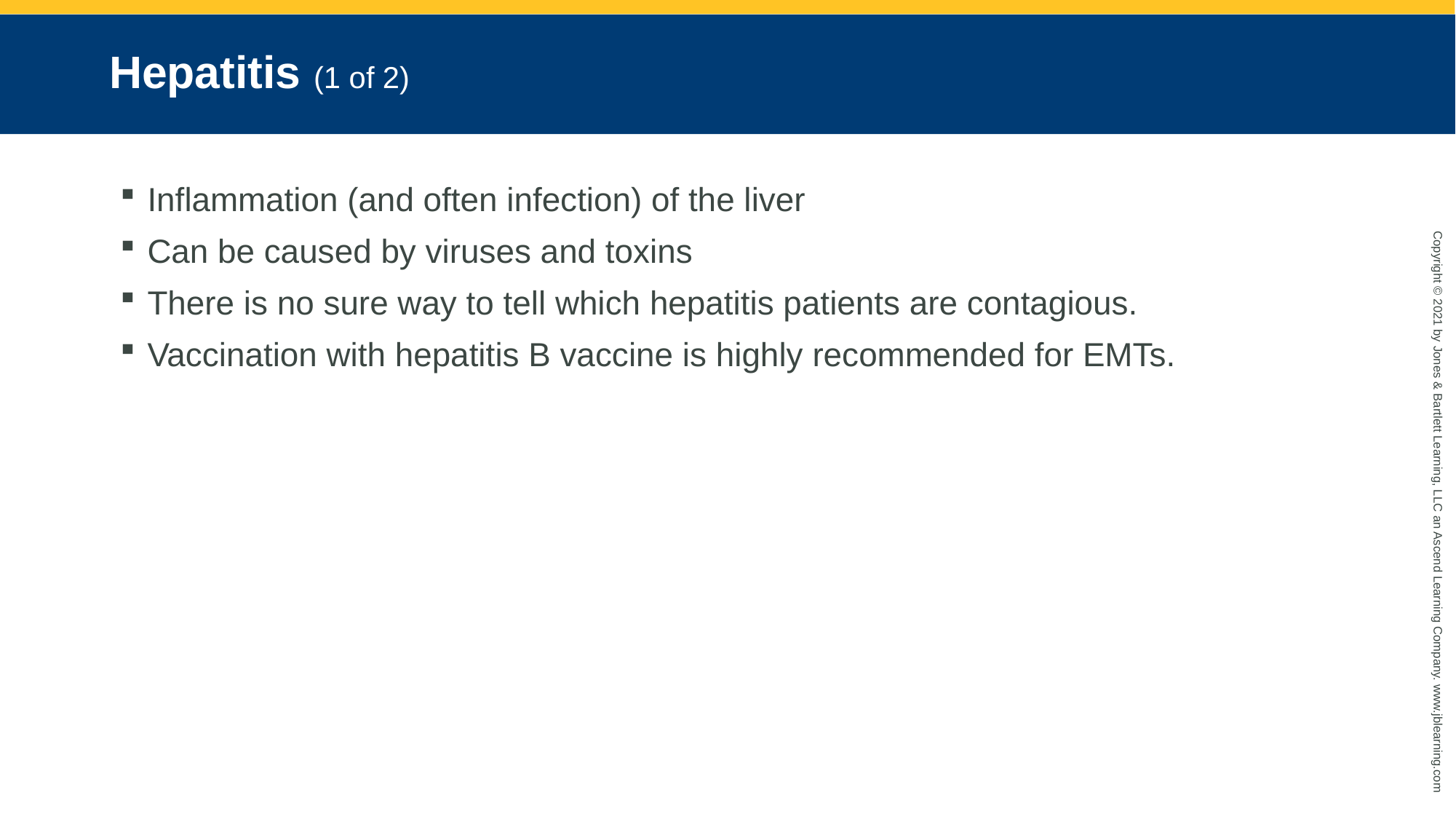

# Hepatitis (1 of 2)
Inflammation (and often infection) of the liver
Can be caused by viruses and toxins
There is no sure way to tell which hepatitis patients are contagious.
Vaccination with hepatitis B vaccine is highly recommended for EMTs.